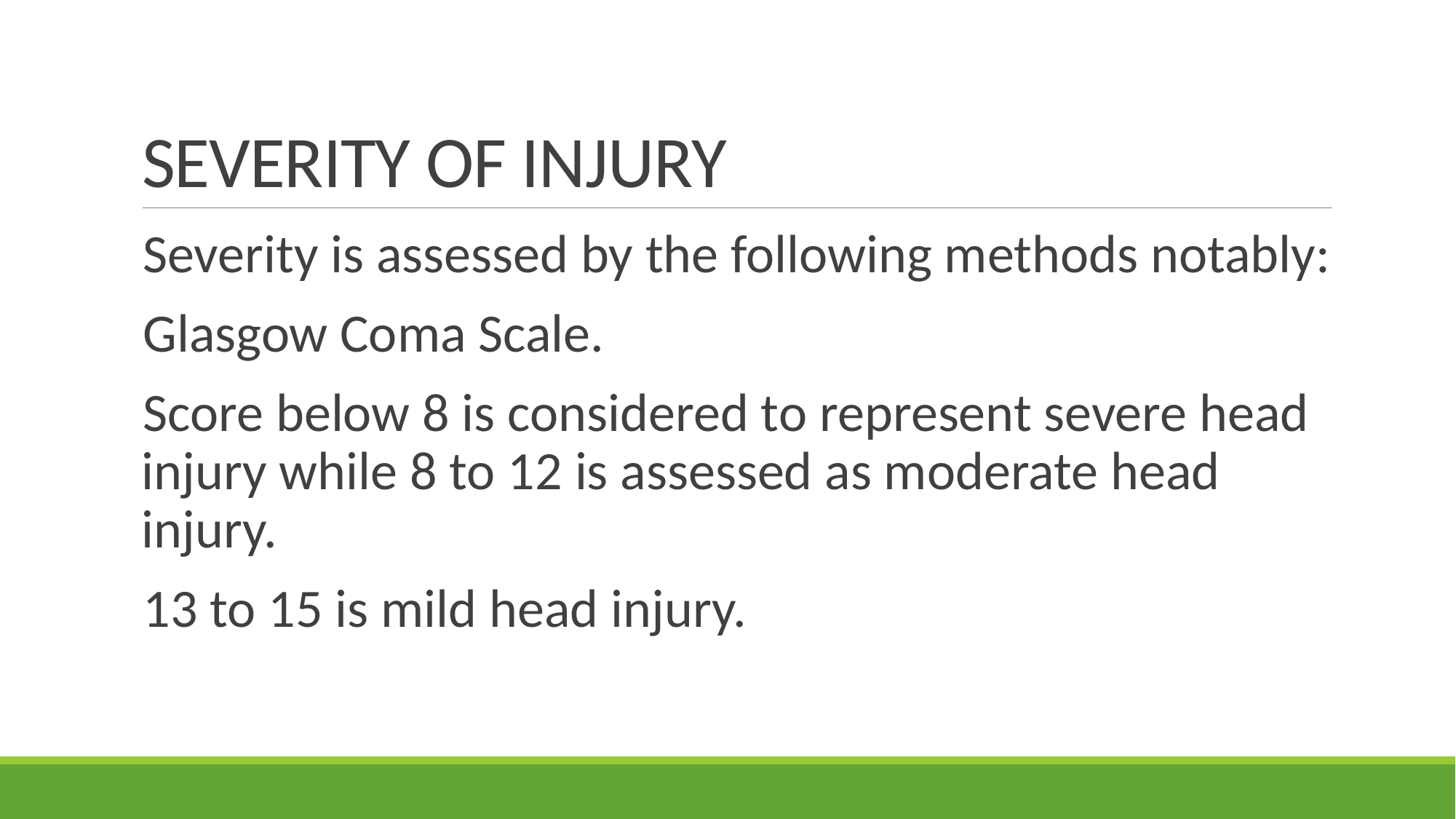

# SEVERITY OF INJURY
Severity is assessed by the following methods notably:
Glasgow Coma Scale.
Score below 8 is considered to represent severe head injury while 8 to 12 is assessed as moderate head injury.
13 to 15 is mild head injury.